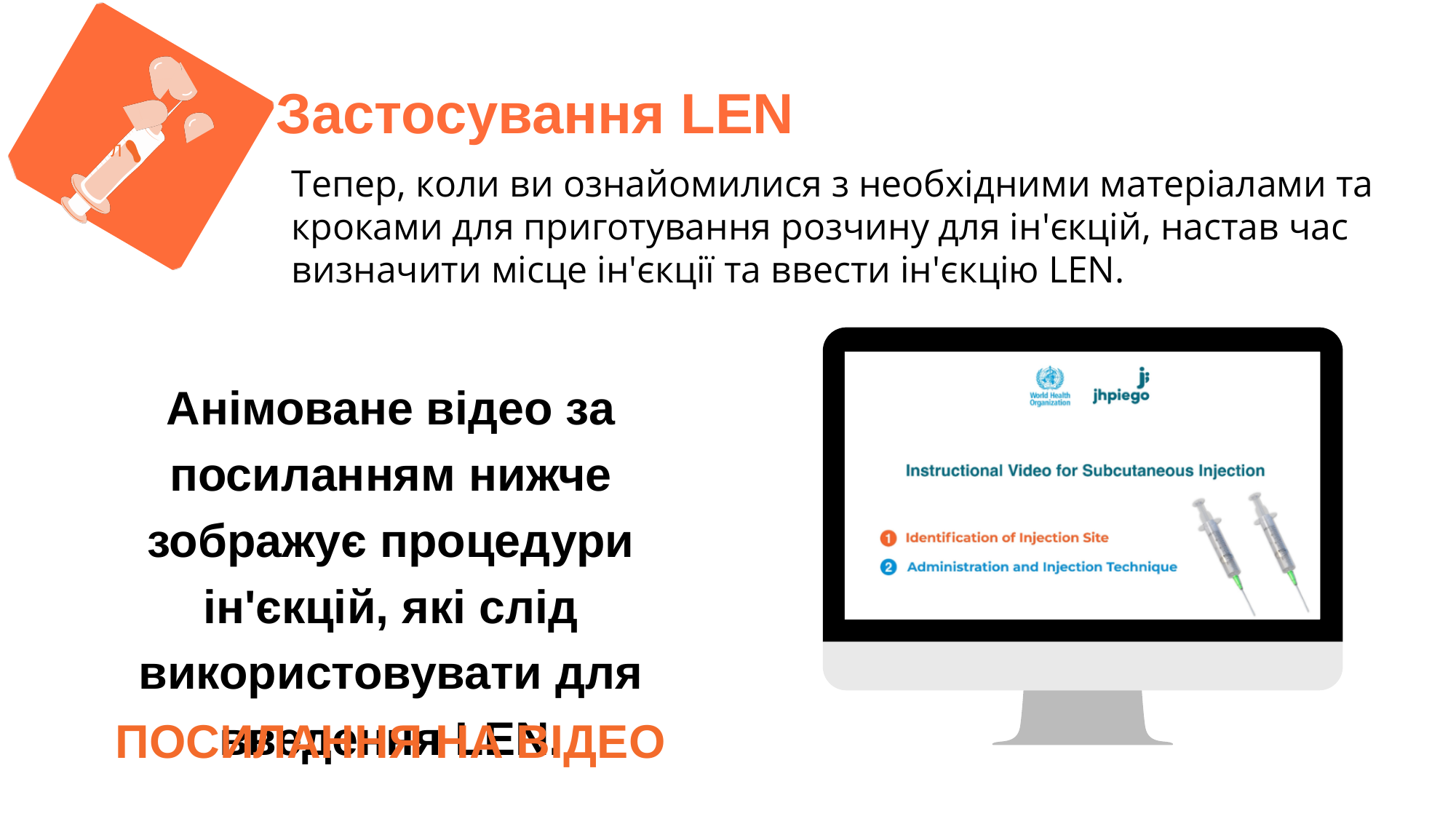

Л
Застосування LEN
Тепер, коли ви ознайомилися з необхідними матеріалами та кроками для приготування розчину для ін'єкцій, настав час визначити місце ін'єкції та ввести ін'єкцію LEN.

Анімоване відео за посиланням нижче зображує процедури ін'єкцій, які слід використовувати для введення LEN.
ПОСИЛАННЯ НА ВІДЕО